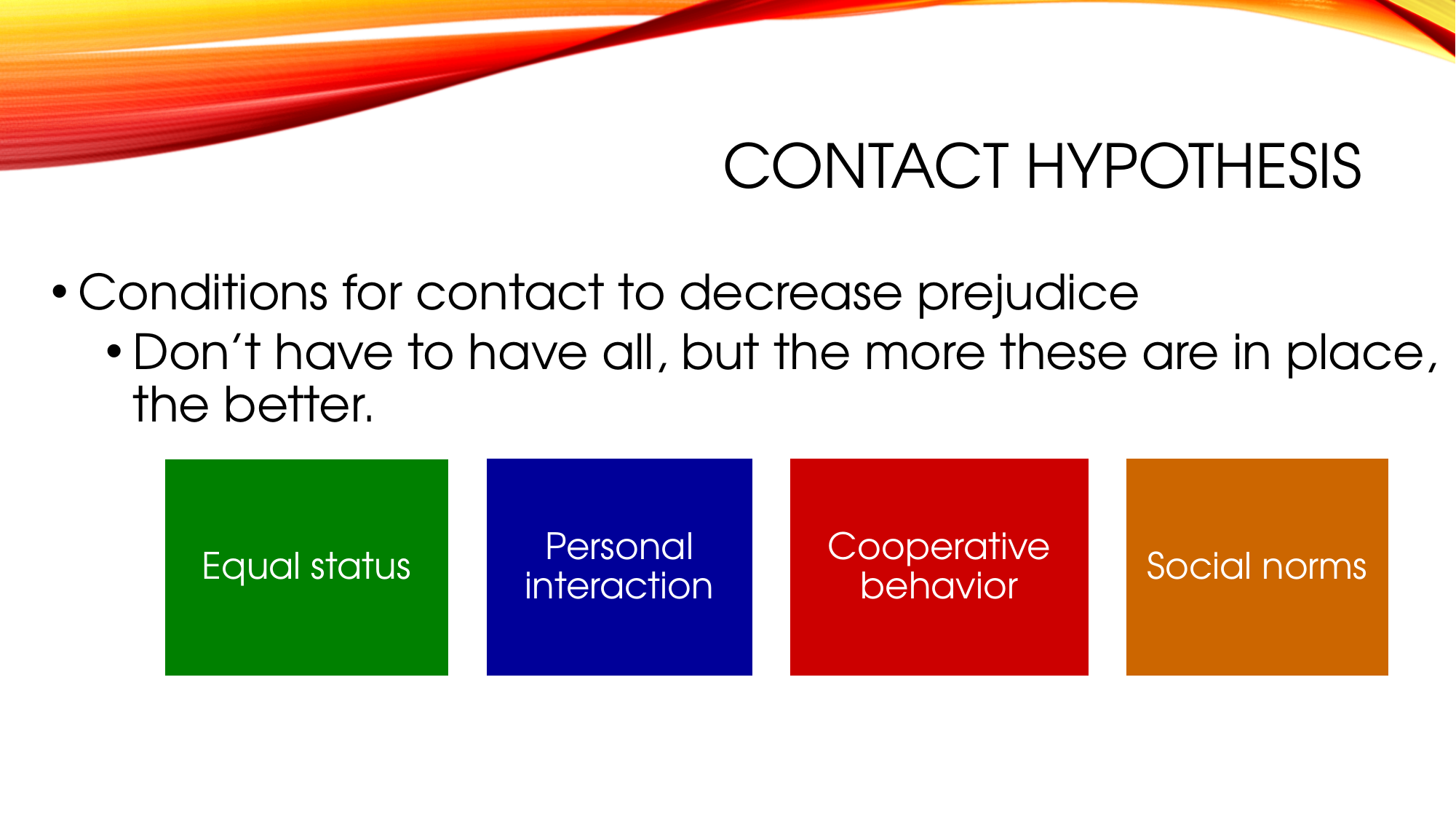

# Contact hypothesis
Conditions for contact to decrease prejudice
Don’t have to have all, but the more these are in place, the better.

Equal status
Personal interaction
Cooperative behavior
Social norms